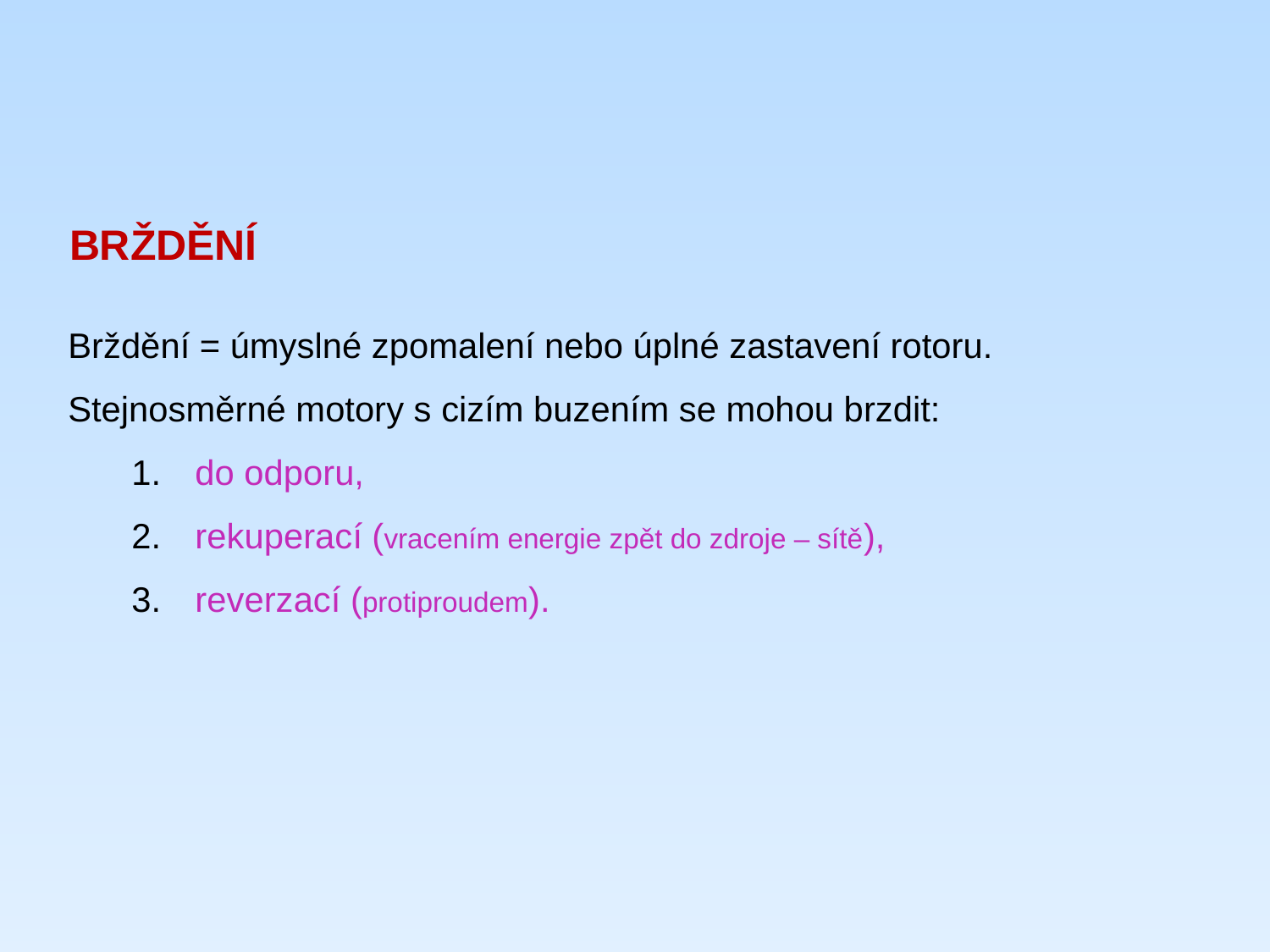

BRŽDĚNÍ
Brždění = úmyslné zpomalení nebo úplné zastavení rotoru.
Stejnosměrné motory s cizím buzením se mohou brzdit:
do odporu,
rekuperací (vracením energie zpět do zdroje – sítě),
reverzací (protiproudem).